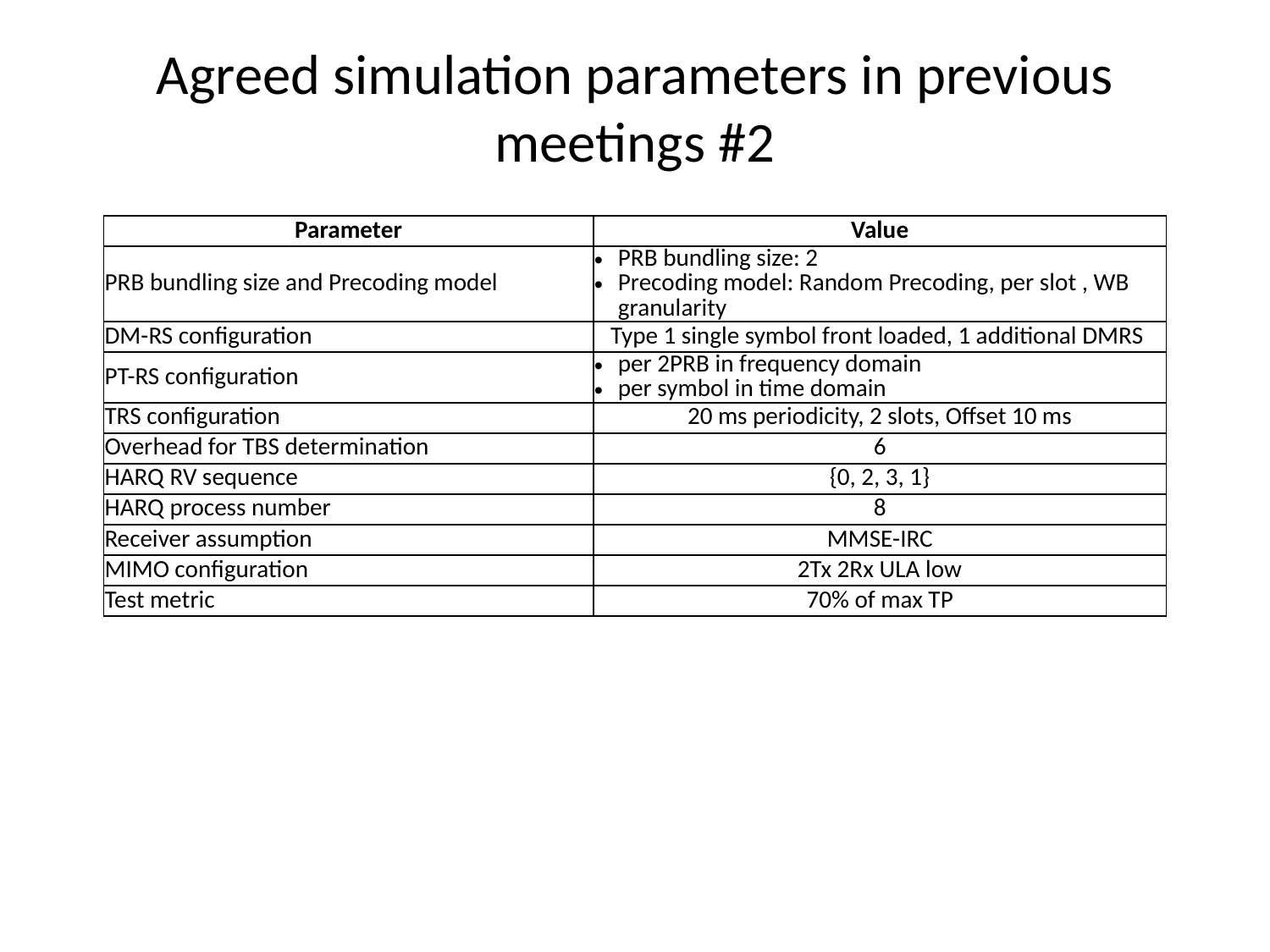

# Agreed simulation parameters in previous meetings #2
| Parameter | Value |
| --- | --- |
| PRB bundling size and Precoding model | PRB bundling size: 2 Precoding model: Random Precoding, per slot , WB granularity |
| DM-RS configuration | Type 1 single symbol front loaded, 1 additional DMRS |
| PT-RS configuration | per 2PRB in frequency domain per symbol in time domain |
| TRS configuration | 20 ms periodicity, 2 slots, Offset 10 ms |
| Overhead for TBS determination | 6 |
| HARQ RV sequence | {0, 2, 3, 1} |
| HARQ process number | 8 |
| Receiver assumption | MMSE-IRC |
| MIMO configuration | 2Tx 2Rx ULA low |
| Test metric | 70% of max TP |